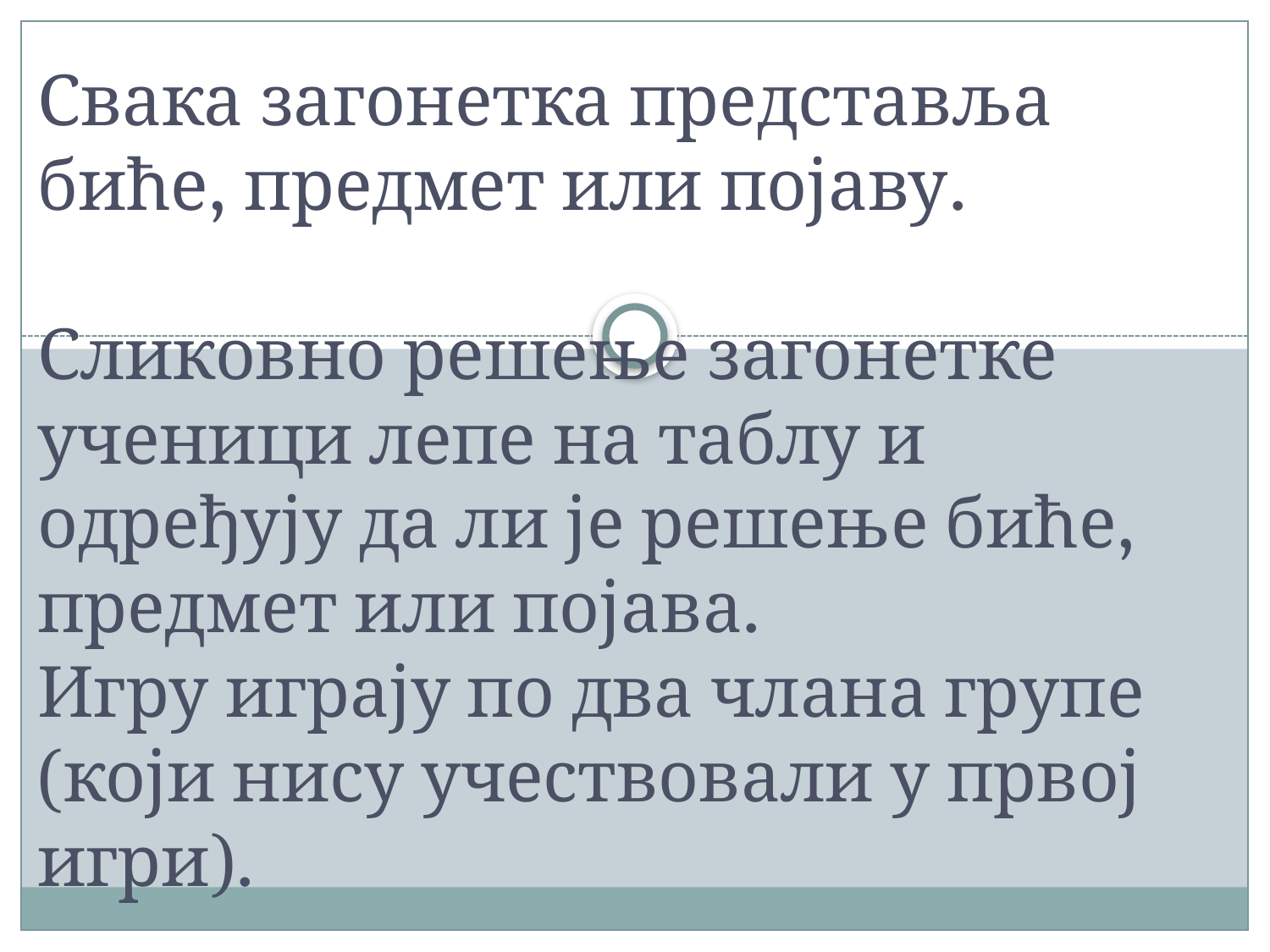

# Свака загонетка представља биће, предмет или појаву. Сликовно решење загонетке ученици лепе на таблу и одређују да ли је решење биће, предмет или појава. Игру играју по два члана групе (који нису учествовали у првој игри).